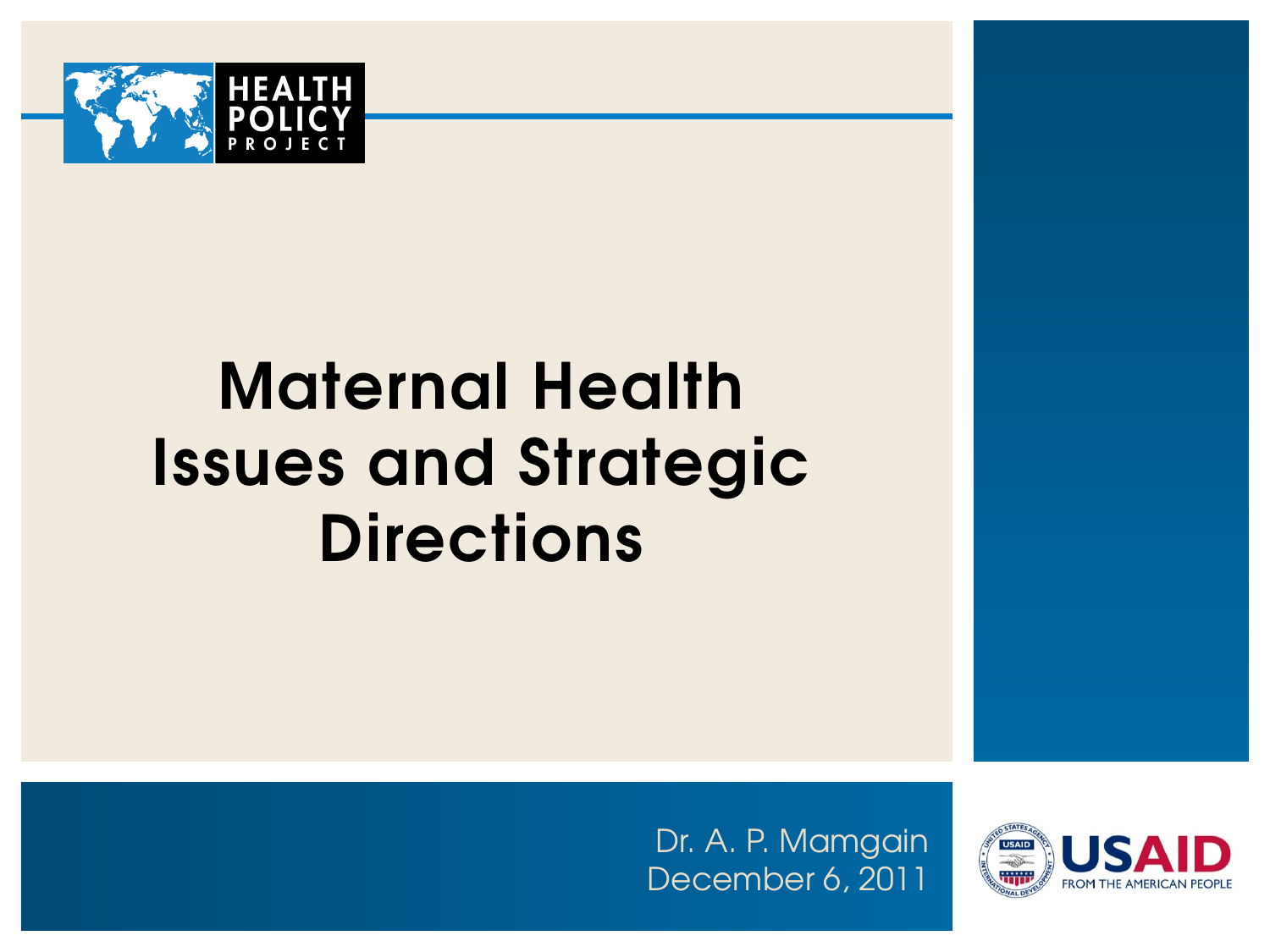

# Maternal Health Issues and Strategic Directions
Dr. A. P. Mamgain
December 6, 2011